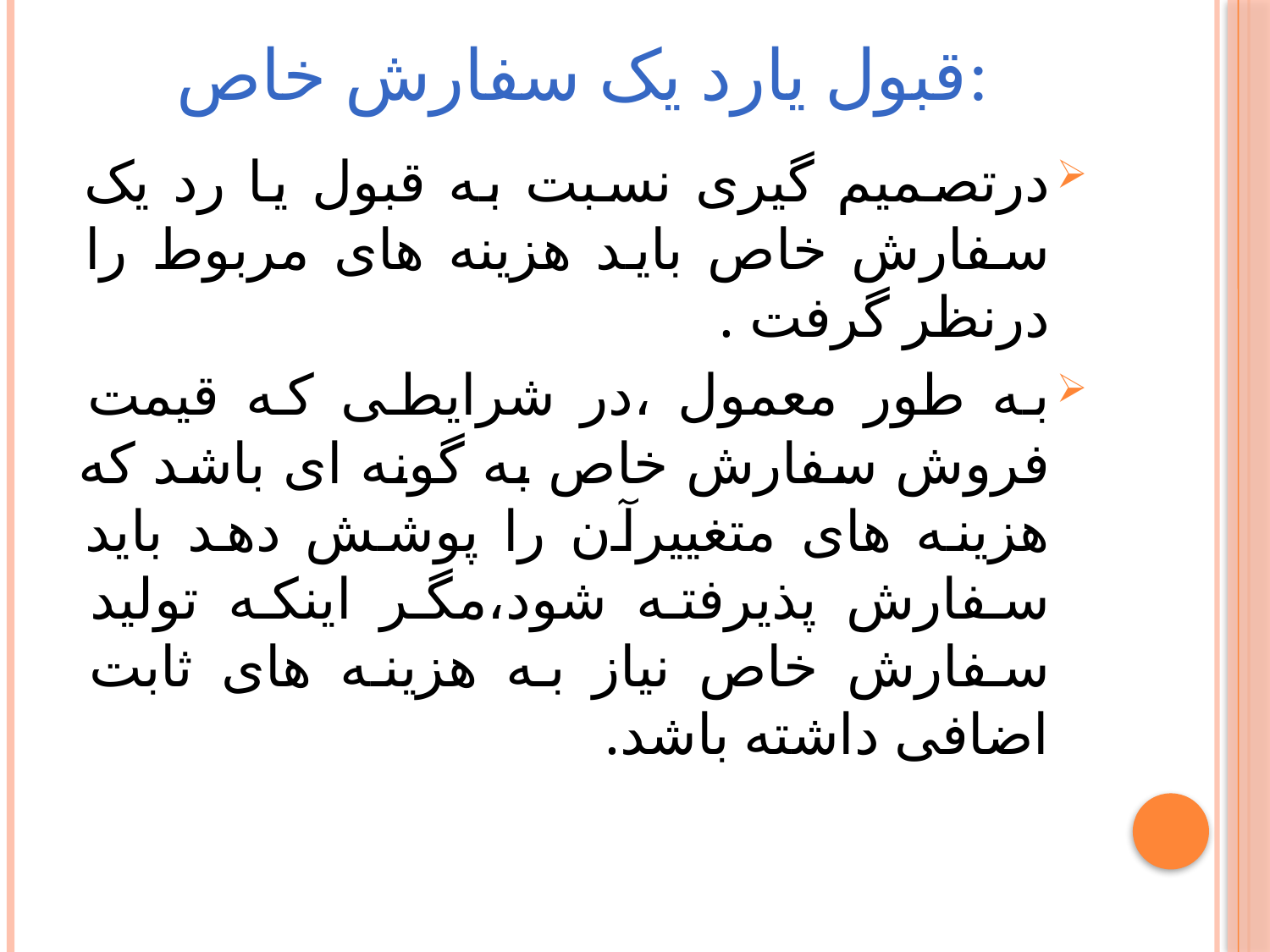

# قبول یارد یک سفارش خاص:
درتصمیم گیری نسبت به قبول یا رد یک سفارش خاص باید هزینه های مربوط را درنظر گرفت .
به طور معمول ،در شرایطی که قیمت فروش سفارش خاص به گونه ای باشد که هزینه های متغییرآن را پوشش دهد باید سفارش پذیرفته شود،مگر اینکه تولید سفارش خاص نیاز به هزینه های ثابت اضافی داشته باشد.